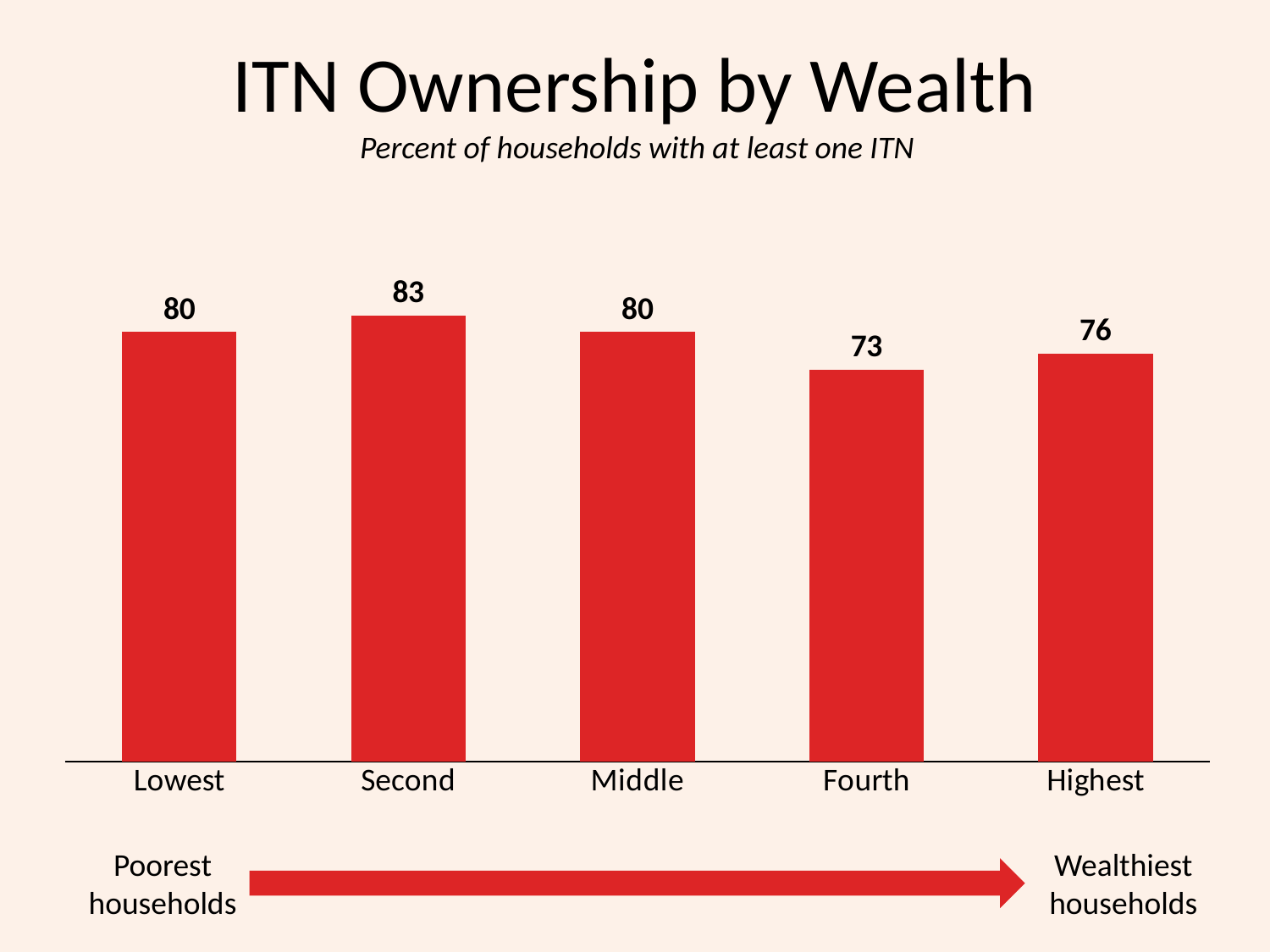

# ITN Ownership by Wealth
Percent of households with at least one ITN

### Chart

| Category | Series 1 |
|---|---|
| Lowest | 80.0 |
| Second | 83.0 |
| Middle | 80.0 |
| Fourth | 73.0 |
| Highest | 76.0 |
Wealthiest households
Poorest households